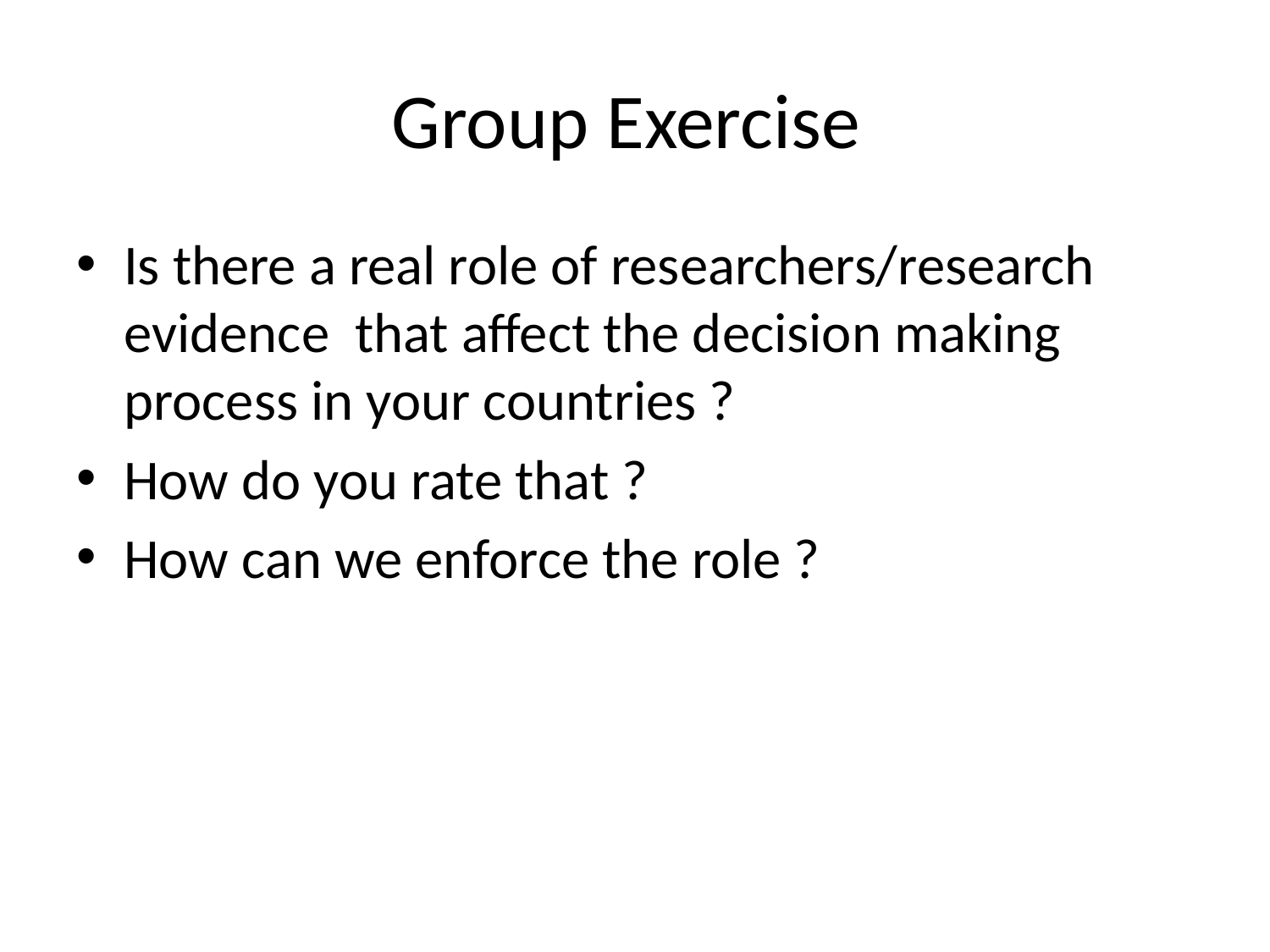

# Group Exercise
Is there a real role of researchers/research evidence  that affect the decision making process in your countries ?
How do you rate that ?
How can we enforce the role ?